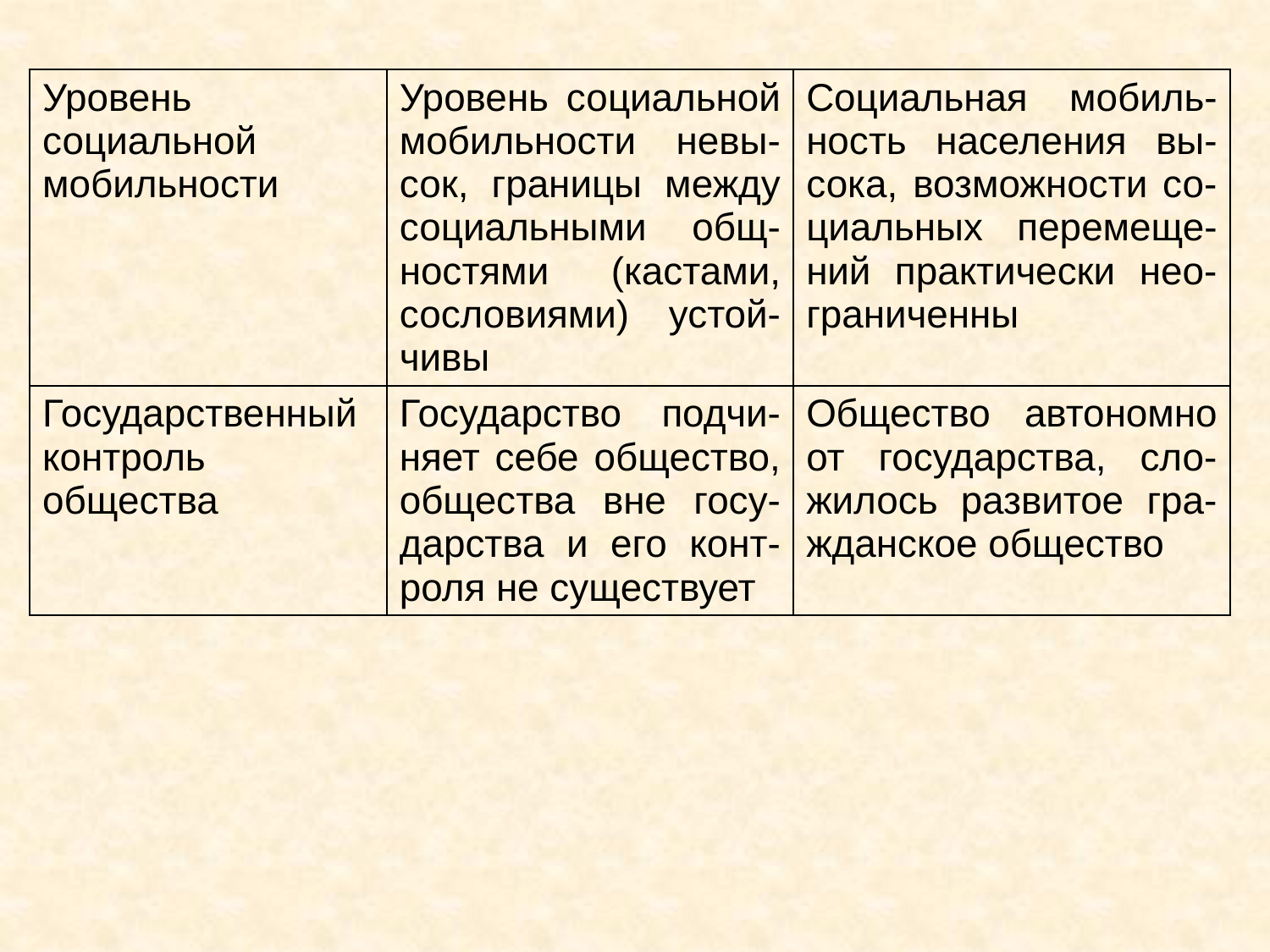

| Уровень социальной мобильности | Уровень социальной мобильности невы-сок, границы между социальными общ-ностями (кастами, сословиями) устой-чивы | Социальная мобиль-ность населения вы-сока, возможности со-циальных перемеще-ний практически нео-граниченны |
| --- | --- | --- |
| Государственный контроль общества | Государство подчи-няет себе общество, общества вне госу-дарства и его конт-роля не существует | Общество автономно от государства, сло-жилось развитое гра-жданское общество |